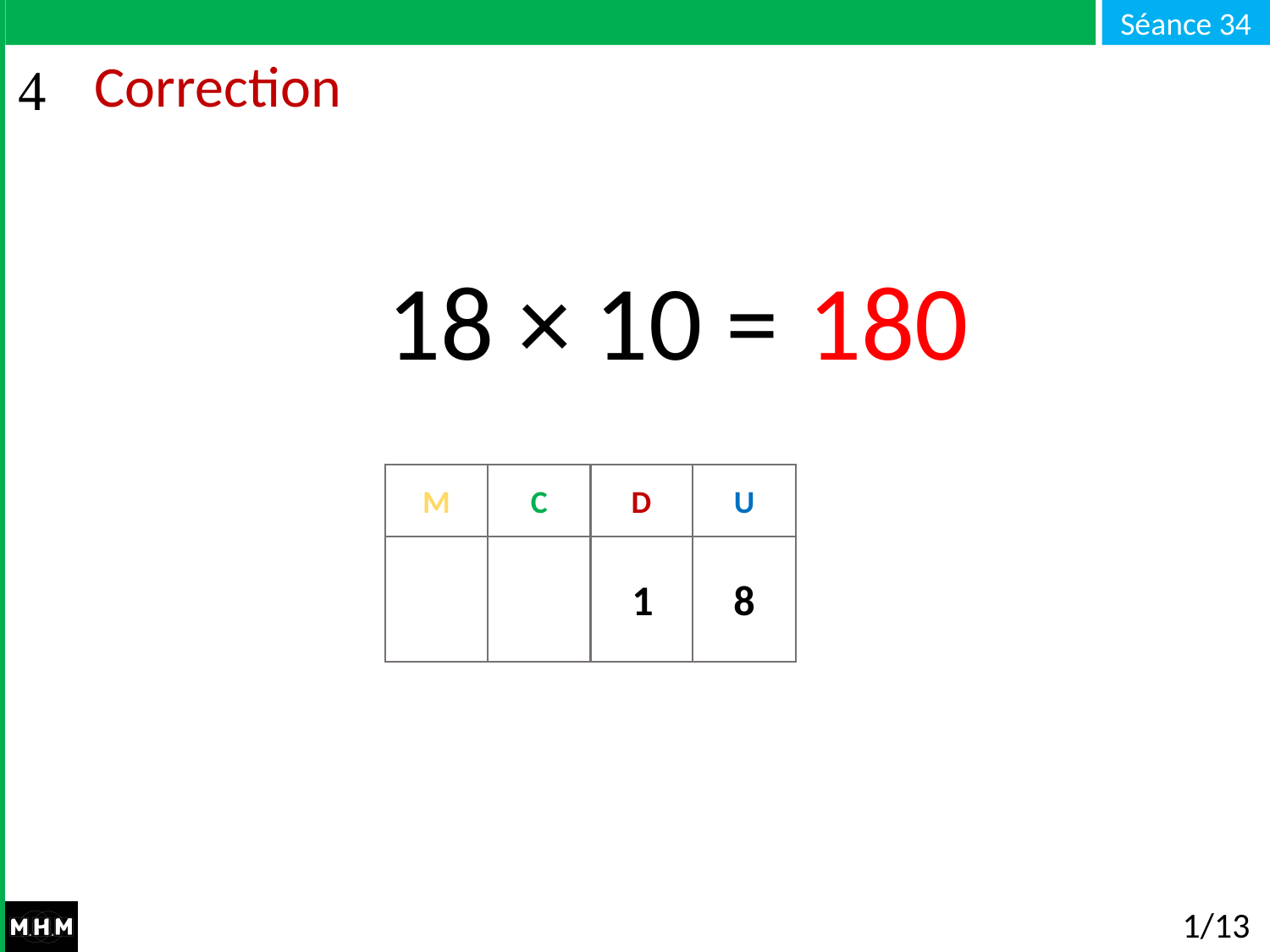

# Correction
180
18 × 10 =
M
C
D
U
1
8

0
1/13